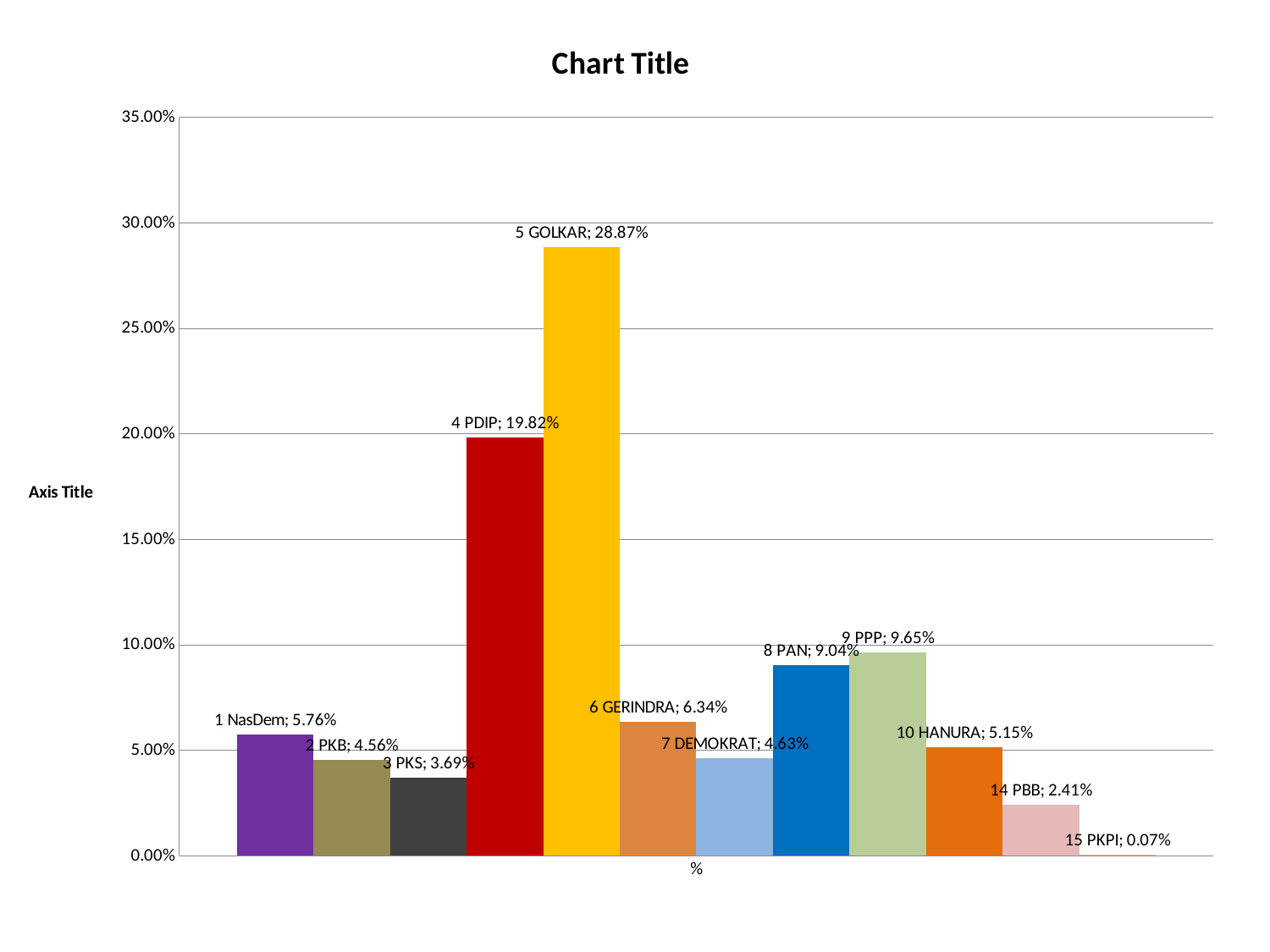

### Chart:

| Category | 1 | 2 | 3 | 4 | 5 | 6 | 7 | 8 | 9 | 10 | 14 | 15 |
|---|---|---|---|---|---|---|---|---|---|---|---|---|
| % | 0.05757440709201065 | 0.04560182118208207 | 0.03689339098803946 | 0.19823422425111115 | 0.28872722016790525 | 0.0634161617864929 | 0.04634860219457259 | 0.09043277164159329 | 0.0965274682919191 | 0.05150380015176517 | 0.024077665225299014 | 0.0006624670272093275 |